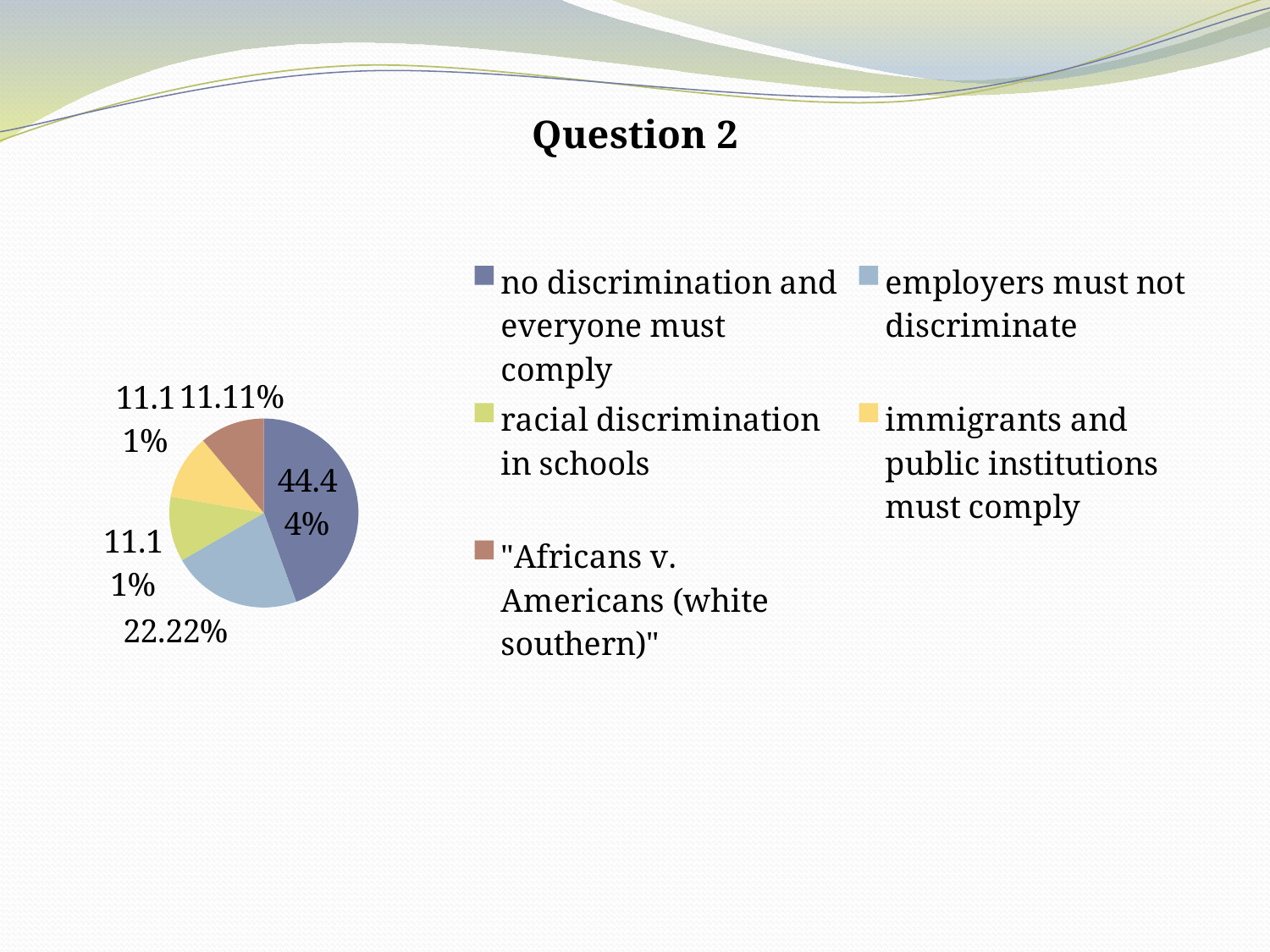

### Chart:

| Category | Question 2 |
|---|---|
| no discrimination and everyone must comply | 0.4444 |
| employers must not discriminate | 0.2222 |
| racial discrimination in schools | 0.1111 |
| immigrants and public institutions must comply | 0.1111 |
| "Africans v. Americans (white southern)" | 0.1111 |